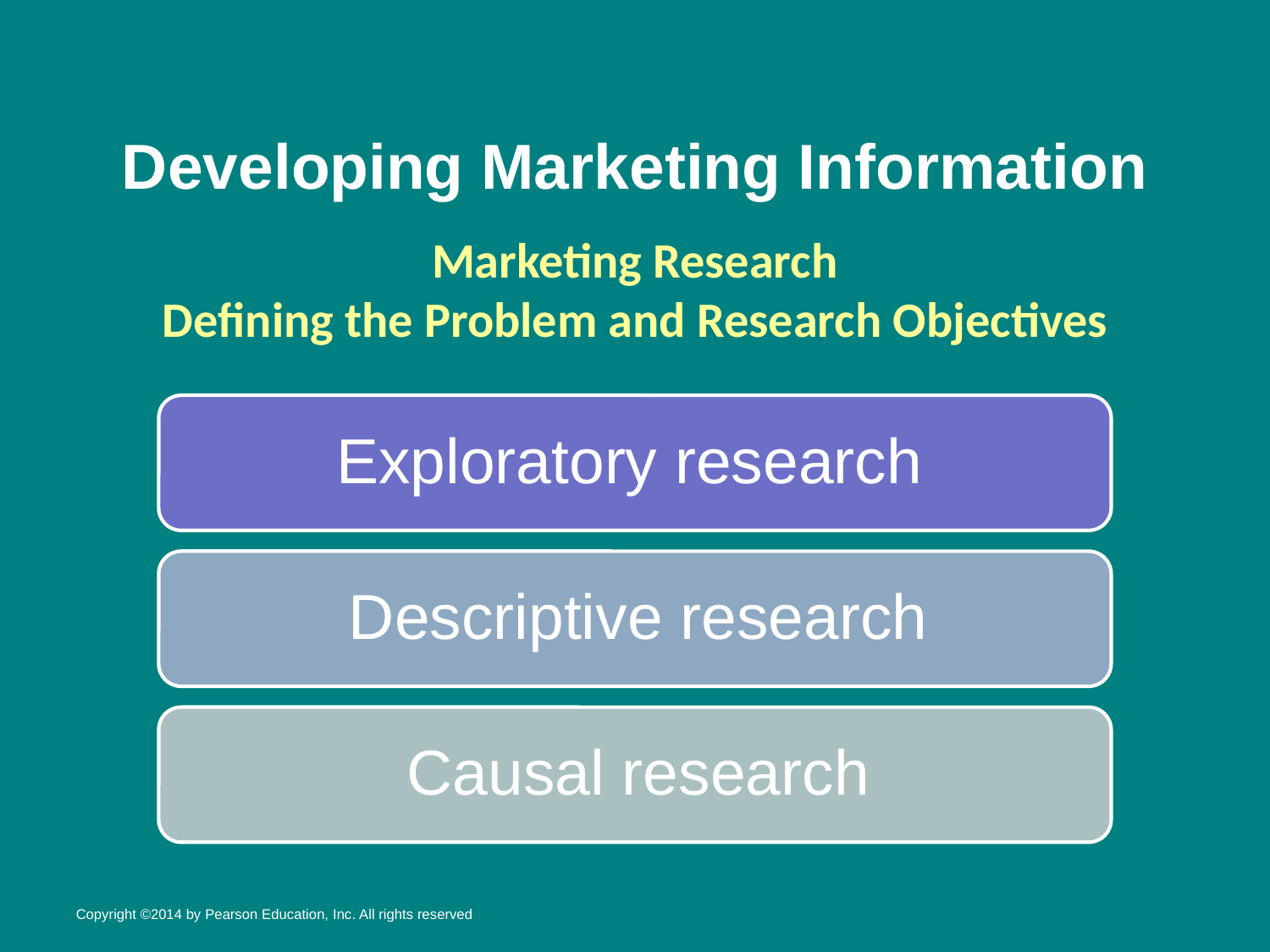

# Developing Marketing Information
Marketing Research
Defining the Problem and Research Objectives

Exploratory research
Descriptive research
Causal research
Copyright ©2014 by Pearson Education, Inc. All rights reserved